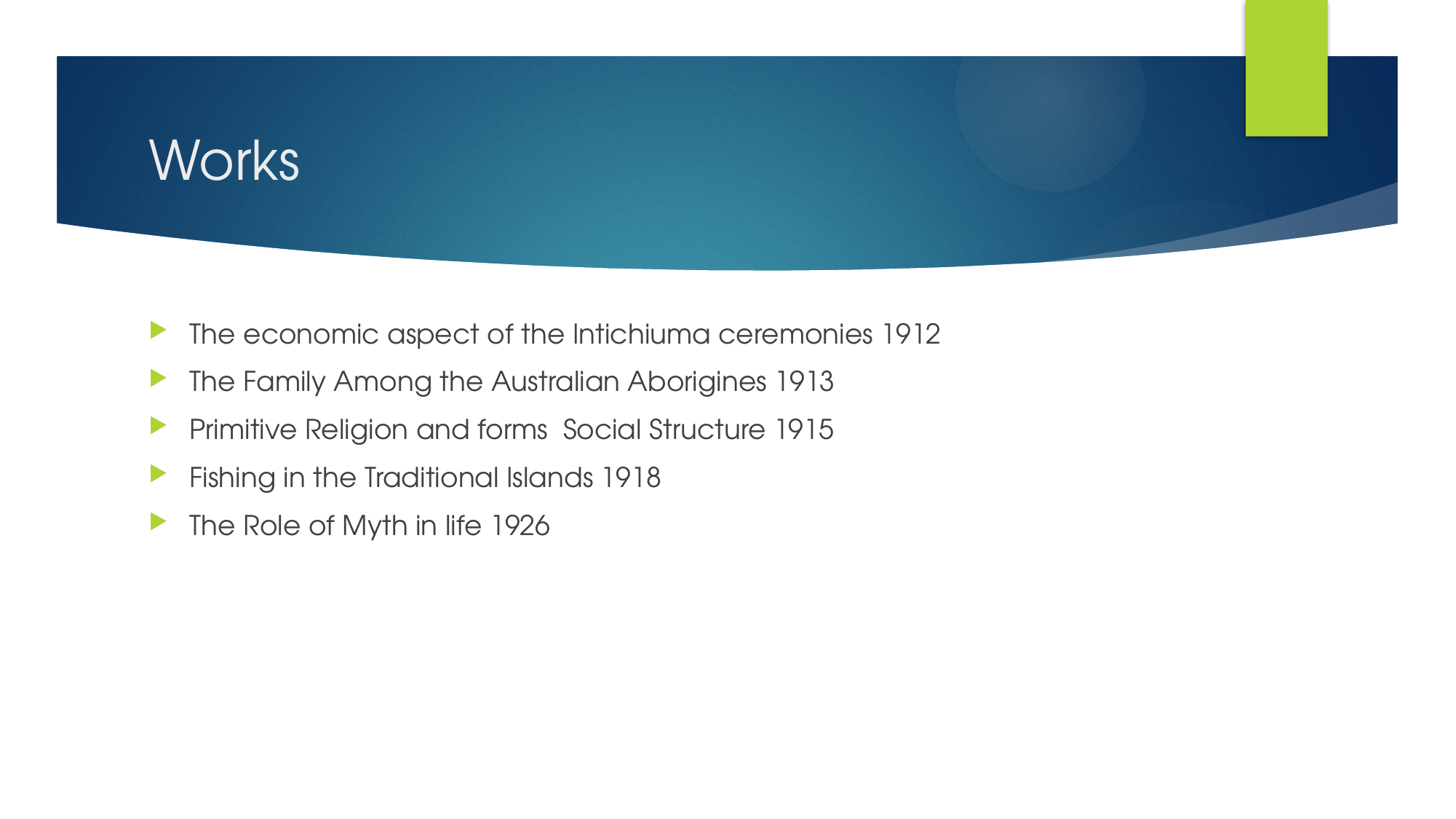

# Works
The economic aspect of the Intichiuma ceremonies 1912
The Family Among the Australian Aborigines 1913
Primitive Religion and forms  Social Structure 1915
Fishing in the Traditional Islands 1918
The Role of Myth in life 1926